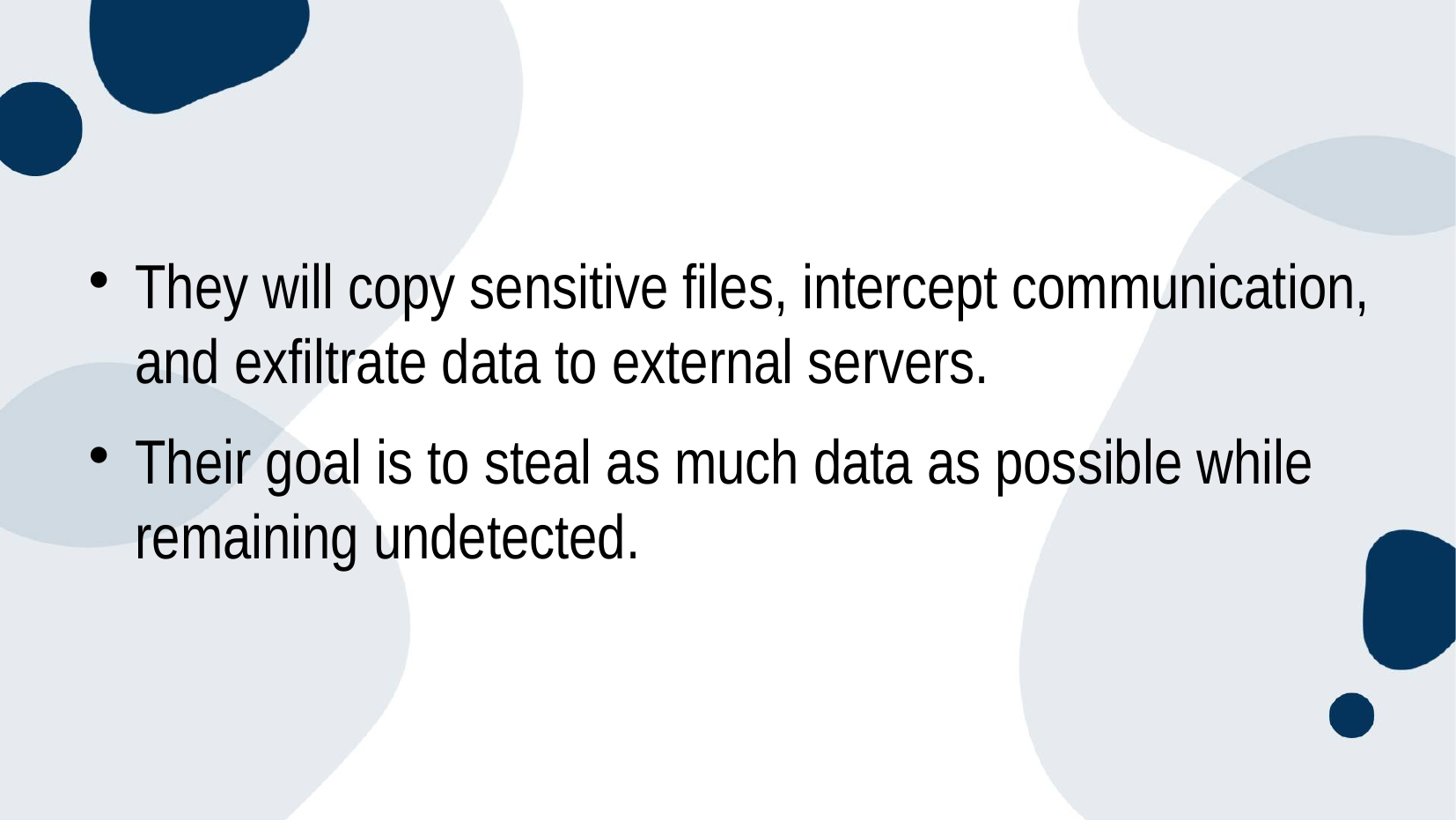

#
They will copy sensitive files, intercept communication, and exfiltrate data to external servers.
Their goal is to steal as much data as possible while remaining undetected.